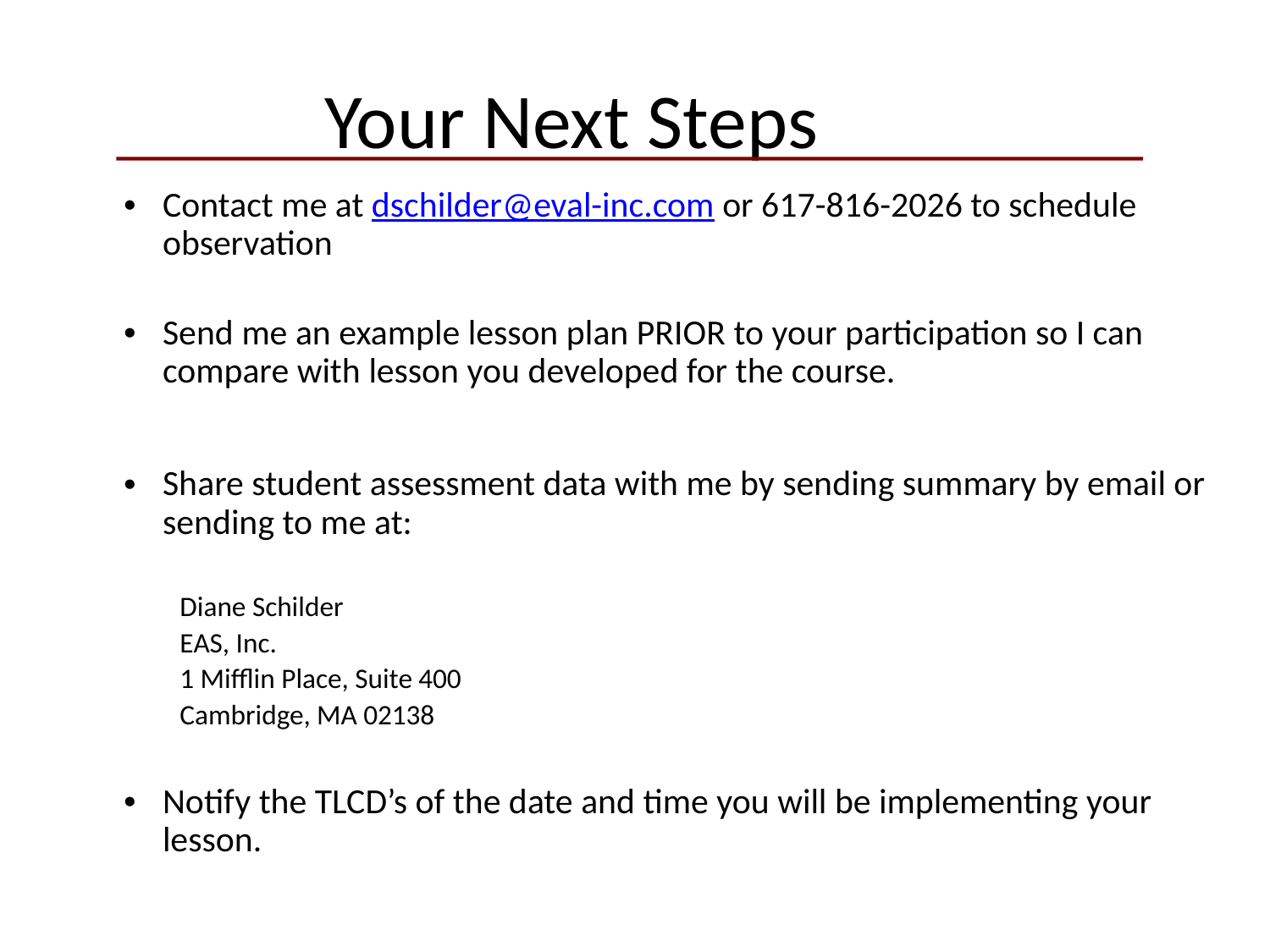

Your Next Steps

Contact me at dschilder@eval-inc.com or 617-816-2026 to schedule observation

Send me an example lesson plan PRIOR to your participation so I can compare with lesson you developed for the course.

Share student assessment data with me by sending summary by email or sending to me at:

Diane Schilder
EAS, Inc.
1 Mifflin Place, Suite 400
Cambridge, MA 02138

Notify the TLCD’s of the date and time you will be implementing your lesson.